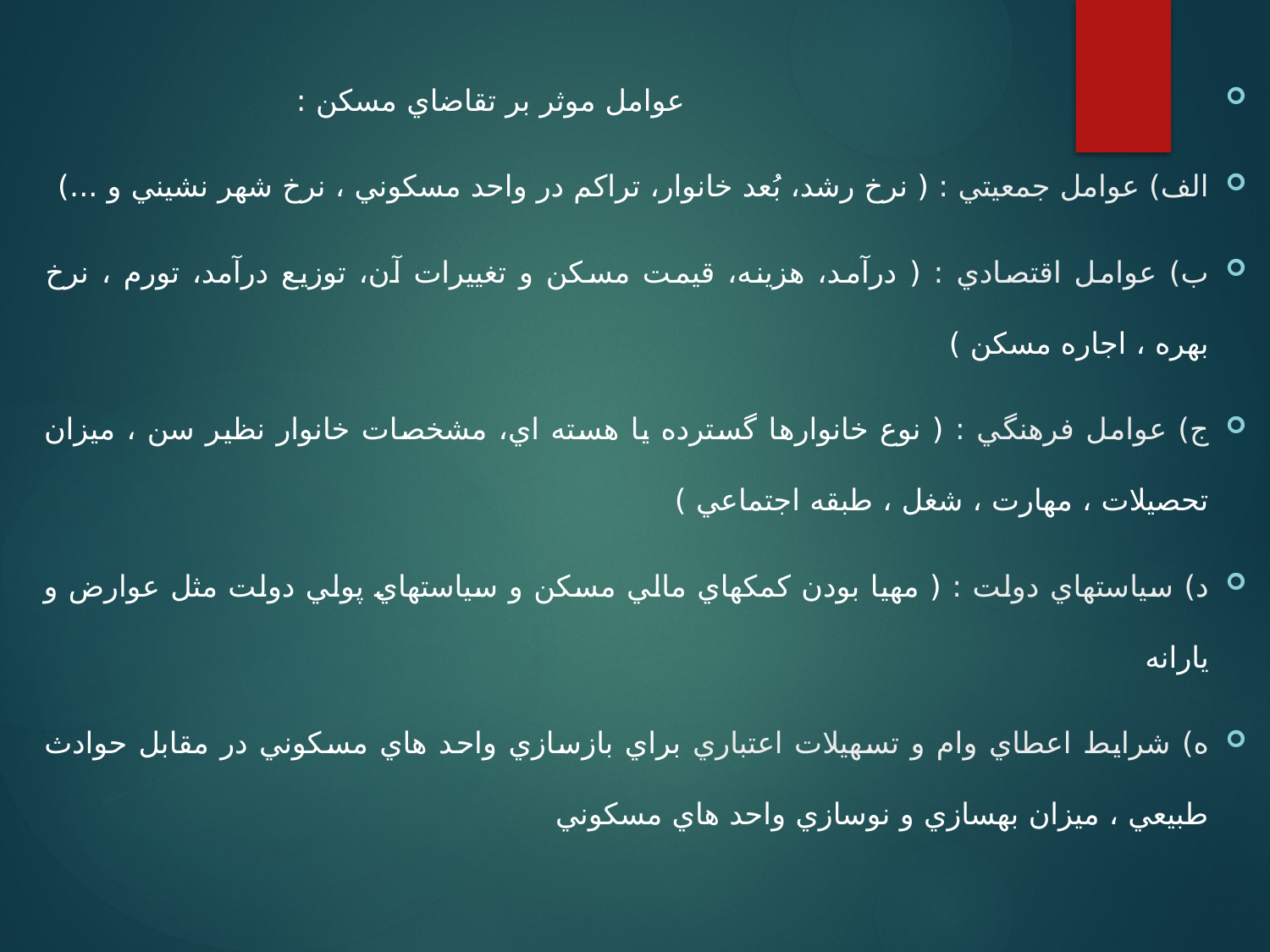

عوامل موثر بر تقاضاي مسكن :
الف) عوامل جمعيتي : ( نرخ رشد، بُعد خانوار، تراكم در واحد مسكوني ، نرخ شهر نشيني و ...)
ب) عوامل اقتصادي :‌ ( درآمد، هزينه، قيمت مسكن و تغييرات آن، توزيع درآمد، تورم ، نرخ بهره ، اجاره مسكن )
ج) عوامل فرهنگي : ( نوع خانوارها گسترده يا هسته اي، مشخصات خانوار نظير سن ، ميزان تحصيلات ، مهارت ، شغل ، طبقه اجتماعي )
د) سياستهاي دولت : ( مهيا بودن كمكهاي مالي مسكن و سياستهاي پولي دولت مثل عوارض و يارانه
ه) شرايط اعطاي وام و تسهيلات اعتباري براي بازسازي واحد هاي مسكوني در مقابل حوادث طبيعي ، ميزان بهسازي و نوسازي واحد هاي مسكوني